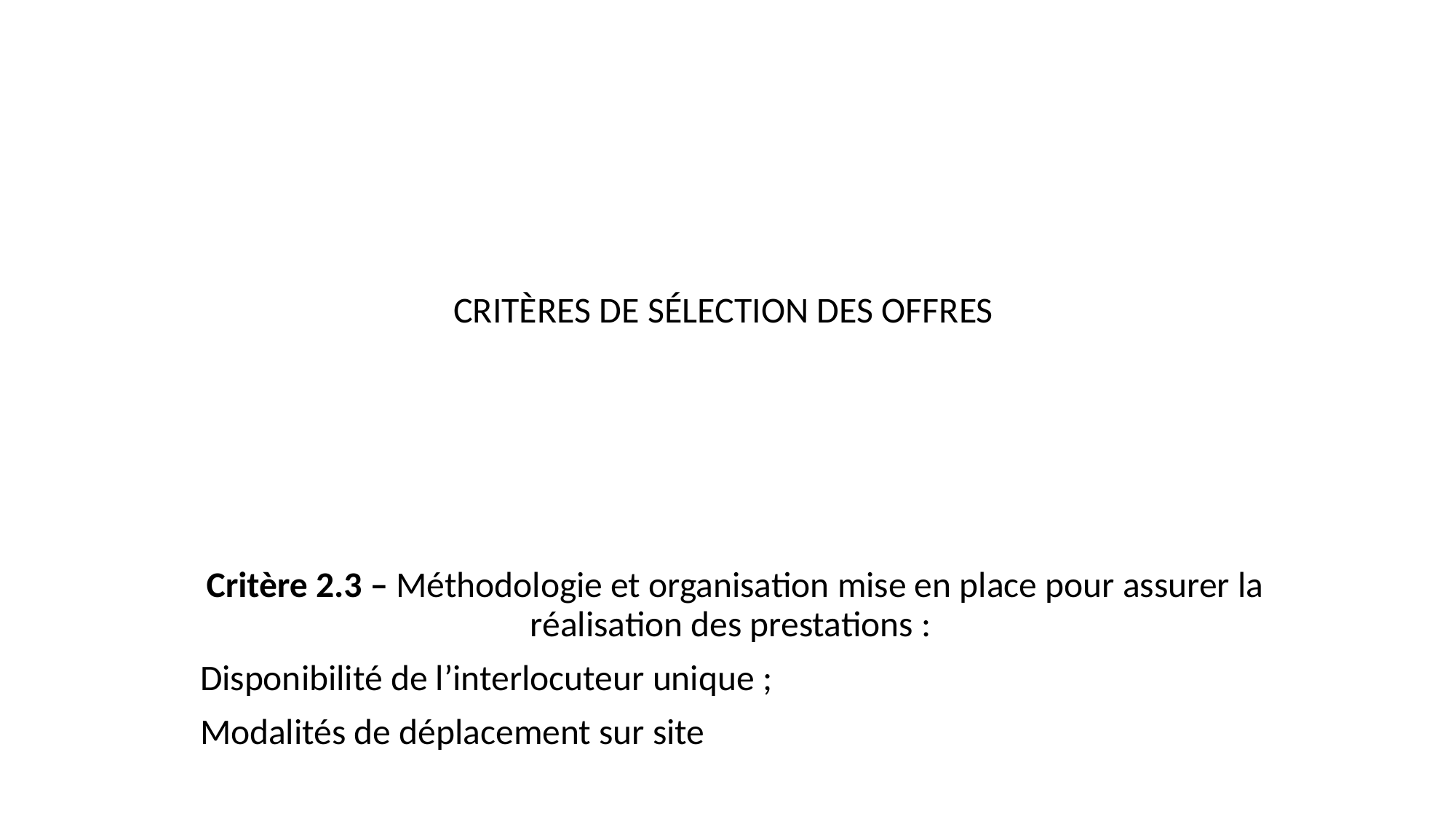

# CRITÈRES DE SÉLECTION DES OFFRES
Critère 2.3 – Méthodologie et organisation mise en place pour assurer la réalisation des prestations :
Disponibilité de l’interlocuteur unique ;
Modalités de déplacement sur site